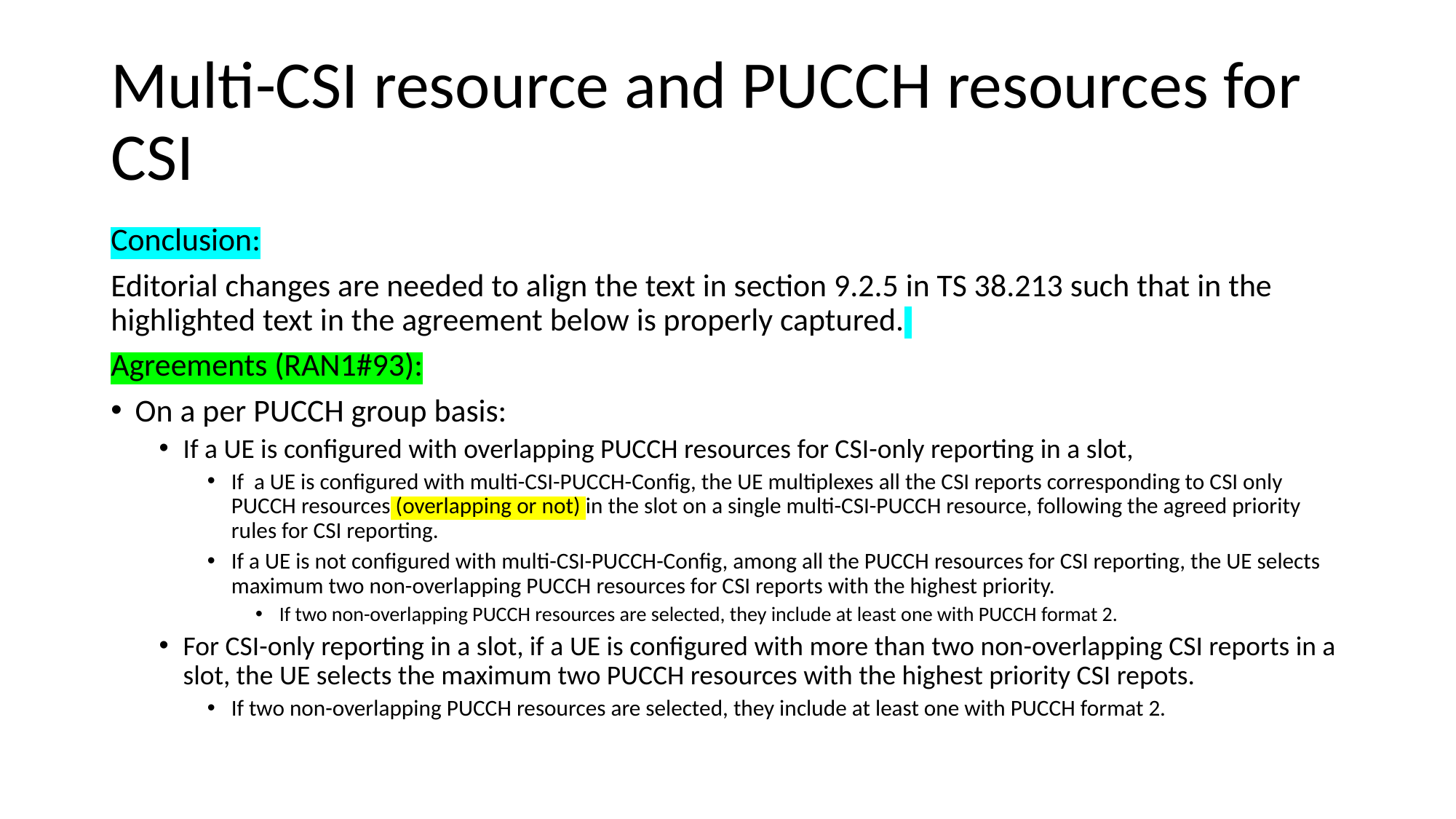

# Multi-CSI resource and PUCCH resources for CSI
Conclusion:
Editorial changes are needed to align the text in section 9.2.5 in TS 38.213 such that in the highlighted text in the agreement below is properly captured.
Agreements (RAN1#93):
On a per PUCCH group basis:
If a UE is configured with overlapping PUCCH resources for CSI-only reporting in a slot,
If  a UE is configured with multi-CSI-PUCCH-Config, the UE multiplexes all the CSI reports corresponding to CSI only PUCCH resources (overlapping or not) in the slot on a single multi-CSI-PUCCH resource, following the agreed priority rules for CSI reporting.
If a UE is not configured with multi-CSI-PUCCH-Config, among all the PUCCH resources for CSI reporting, the UE selects maximum two non-overlapping PUCCH resources for CSI reports with the highest priority.
If two non-overlapping PUCCH resources are selected, they include at least one with PUCCH format 2.
For CSI-only reporting in a slot, if a UE is configured with more than two non-overlapping CSI reports in a slot, the UE selects the maximum two PUCCH resources with the highest priority CSI repots.
If two non-overlapping PUCCH resources are selected, they include at least one with PUCCH format 2.